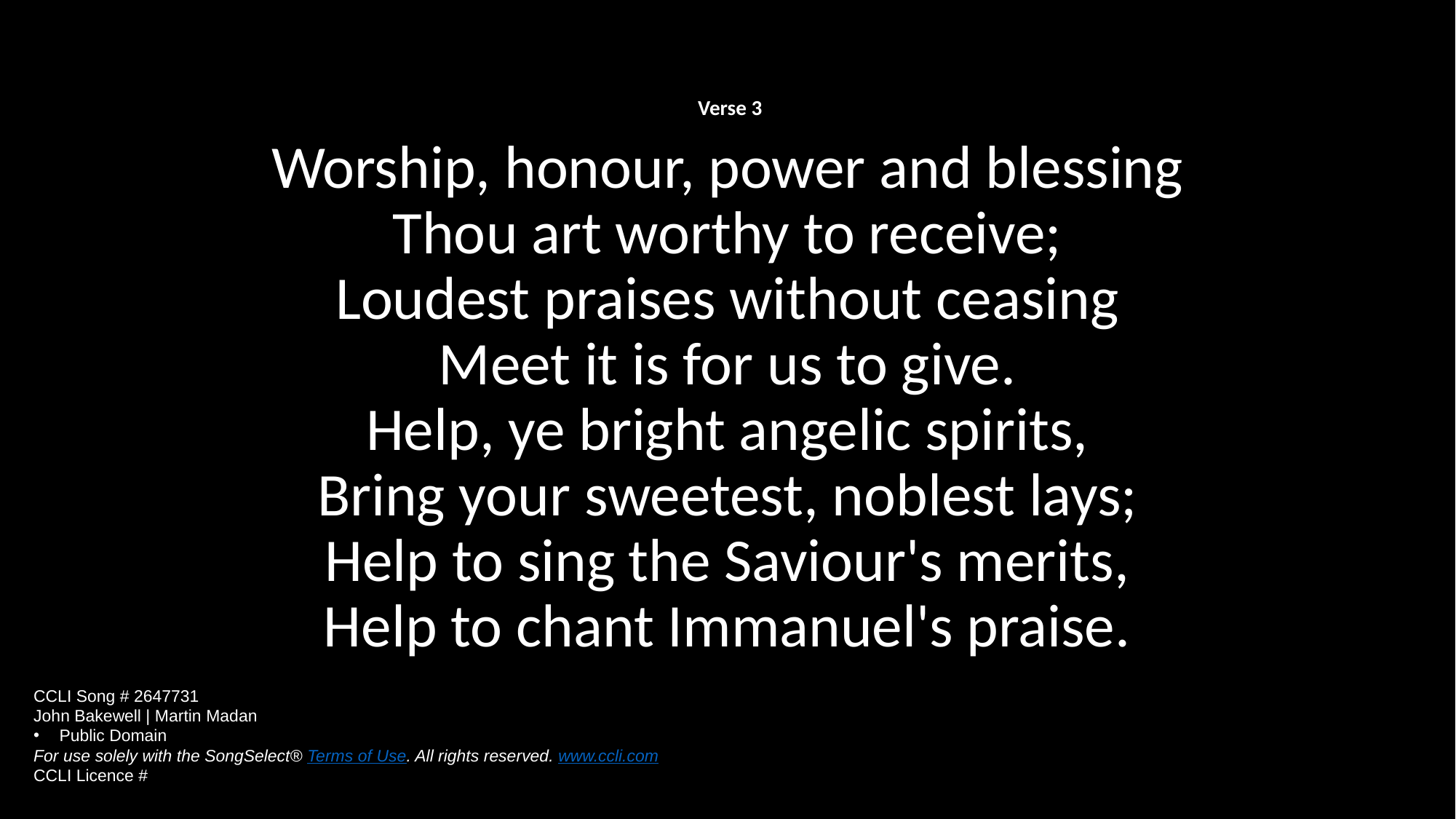

Verse 3
Worship, honour, power and blessing
Thou art worthy to receive;
Loudest praises without ceasing
Meet it is for us to give.
Help, ye bright angelic spirits,
Bring your sweetest, noblest lays;
Help to sing the Saviour's merits,
Help to chant Immanuel's praise.
#
CCLI Song # 2647731
John Bakewell | Martin Madan
Public Domain
For use solely with the SongSelect® Terms of Use. All rights reserved. www.ccli.com
CCLI Licence #